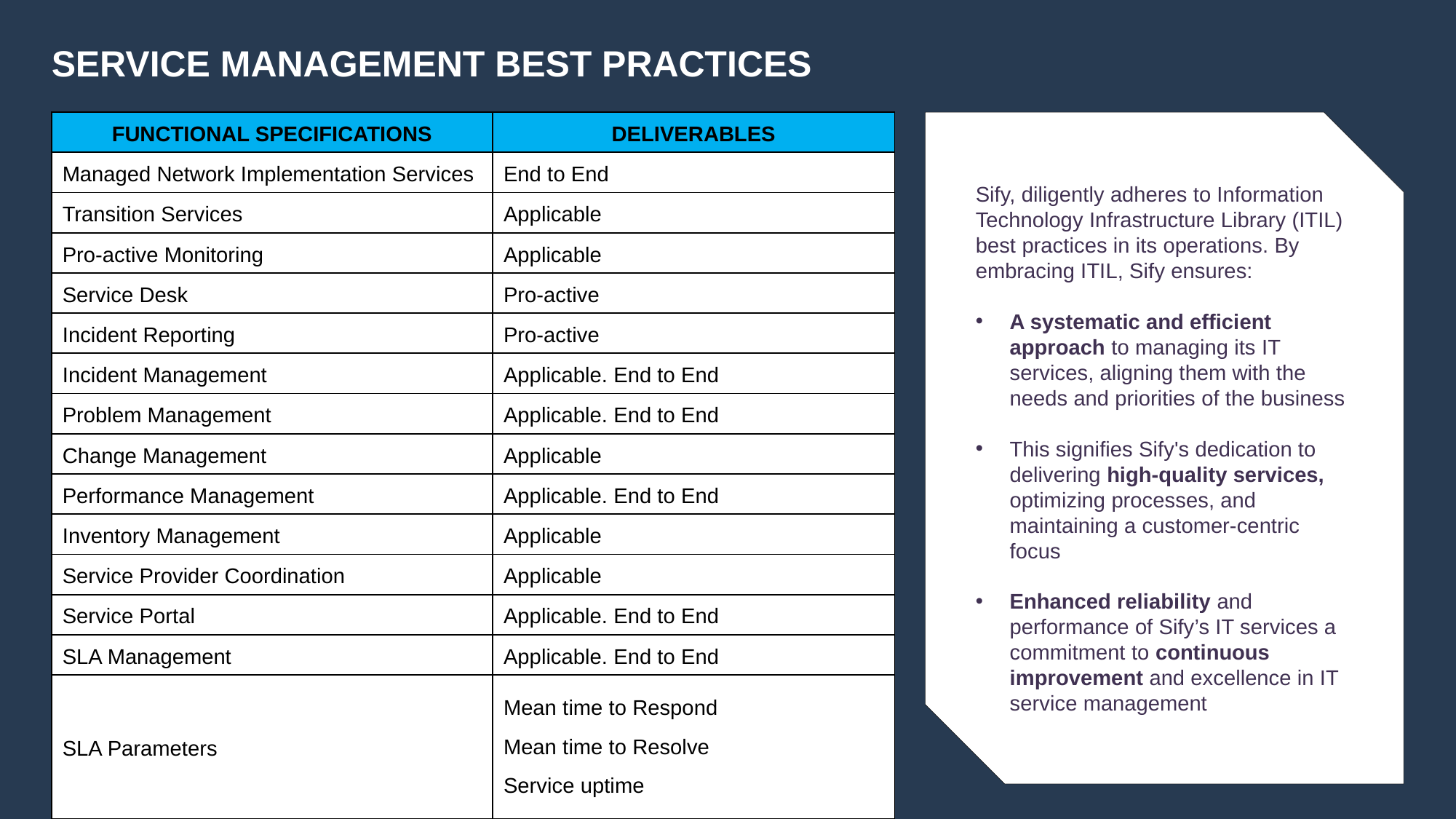

# Service Management Best Practices
Sify, diligently adheres to Information Technology Infrastructure Library (ITIL) best practices in its operations. By embracing ITIL, Sify ensures:
A systematic and efficient approach to managing its IT services, aligning them with the needs and priorities of the business
This signifies Sify's dedication to delivering high-quality services, optimizing processes, and maintaining a customer-centric focus
Enhanced reliability and performance of Sify’s IT services a commitment to continuous improvement and excellence in IT service management
| FUNCTIONAL SPECIFICATIONS | DELIVERABLES |
| --- | --- |
| Managed Network Implementation Services | End to End |
| Transition Services | Applicable |
| Pro-active Monitoring | Applicable |
| Service Desk | Pro-active |
| Incident Reporting | Pro-active |
| Incident Management | Applicable. End to End |
| Problem Management | Applicable. End to End |
| Change Management | Applicable |
| Performance Management | Applicable. End to End |
| Inventory Management | Applicable |
| Service Provider Coordination | Applicable |
| Service Portal | Applicable. End to End |
| SLA Management | Applicable. End to End |
| SLA Parameters | Mean time to Respond Mean time to Resolve Service uptime |